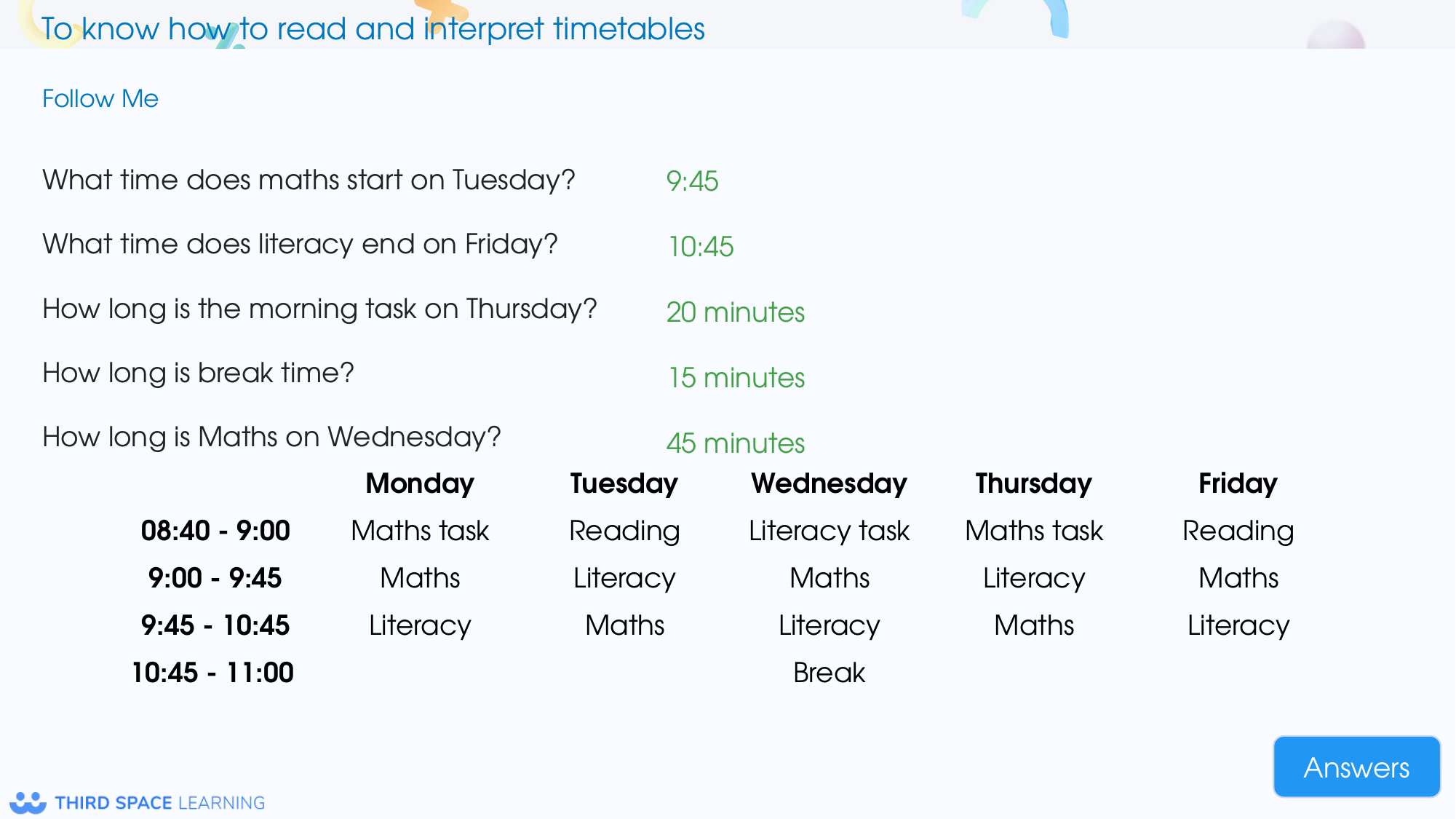

Follow Me
9:45
10:45
20 minutes
15 minutes
45 minutes
What time does maths start on Tuesday?
What time does literacy end on Friday?
How long is the morning task on Thursday?
How long is break time?
How long is Maths on Wednesday?
|  | Monday | Tuesday | Wednesday | Thursday | Friday |
| --- | --- | --- | --- | --- | --- |
| 08:40 - 9:00 | Maths task | Reading | Literacy task | Maths task | Reading |
| 9:00 - 9:45 | Maths | Literacy | Maths | Literacy | Maths |
| 9:45 - 10:45 | Literacy | Maths | Literacy | Maths | Literacy |
| 10:45 - 11:00 | Break |  |  |  |  |
Answers